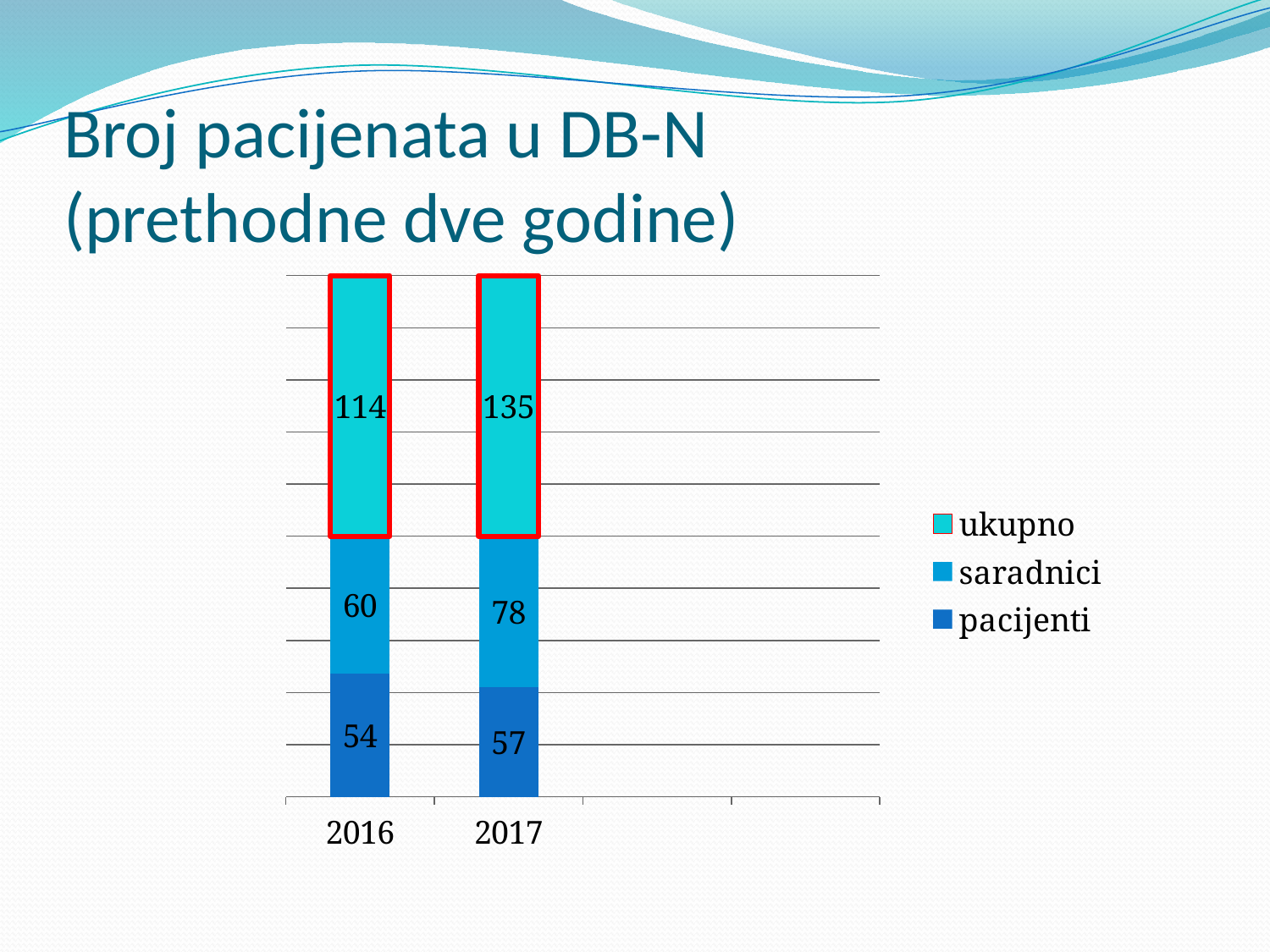

# Broj pacijenata u DB-N (prethodne dve godine)

### Chart

| Category | pacijenti | saradnici | ukupno |
|---|---|---|---|
| 2016 | 54.0 | 60.0 | 114.0 |
| 2017 | 57.0 | 78.0 | 135.0 |
|  | None | None | None |
|  | None | None | None |